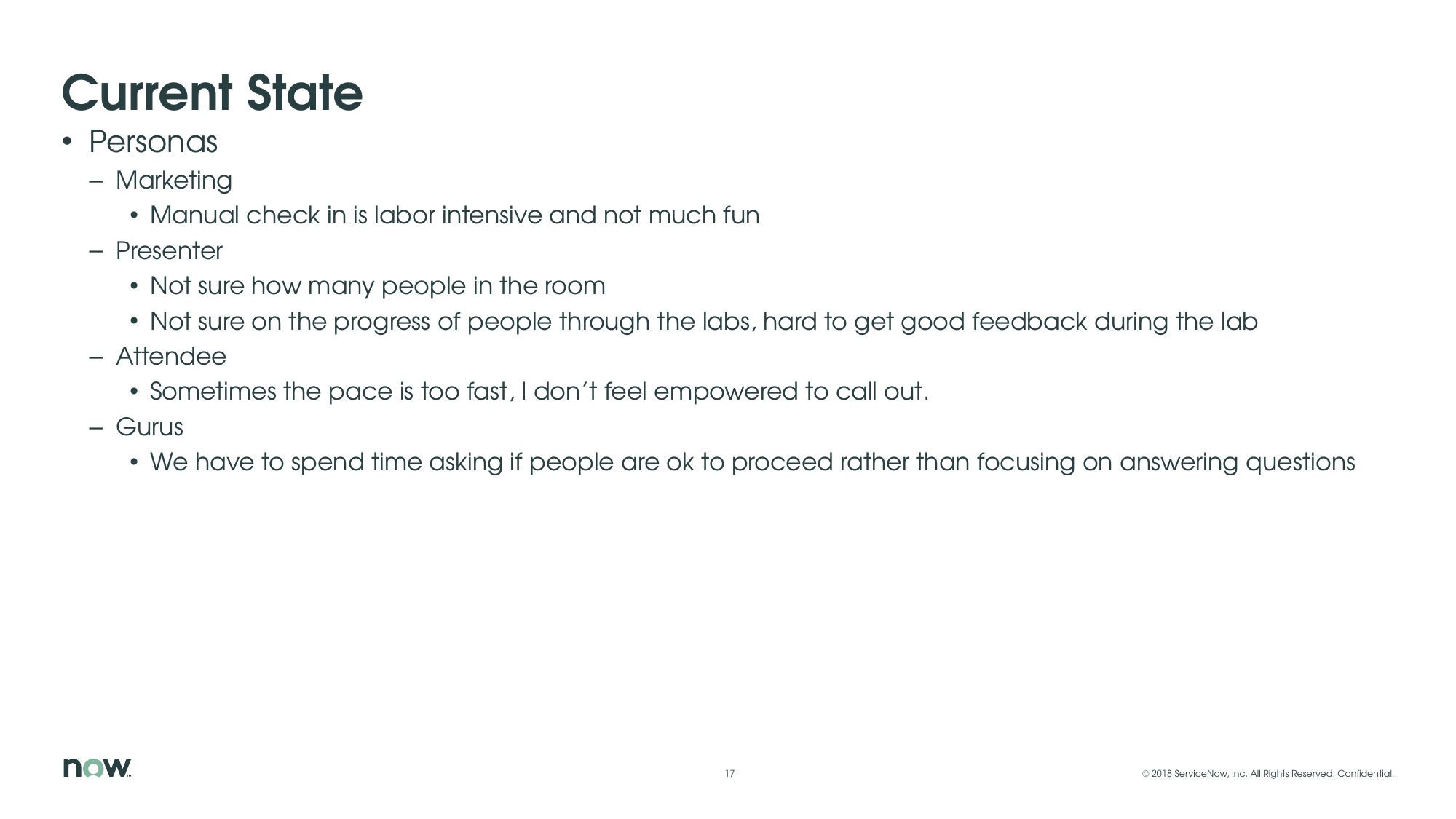

# Current State
Personas
Marketing
Manual check in is labor intensive and not much fun
Presenter
Not sure how many people in the room
Not sure on the progress of people through the labs, hard to get good feedback during the lab
Attendee
Sometimes the pace is too fast, I don’t feel empowered to call out.
Gurus
We have to spend time asking if people are ok to proceed rather than focusing on answering questions